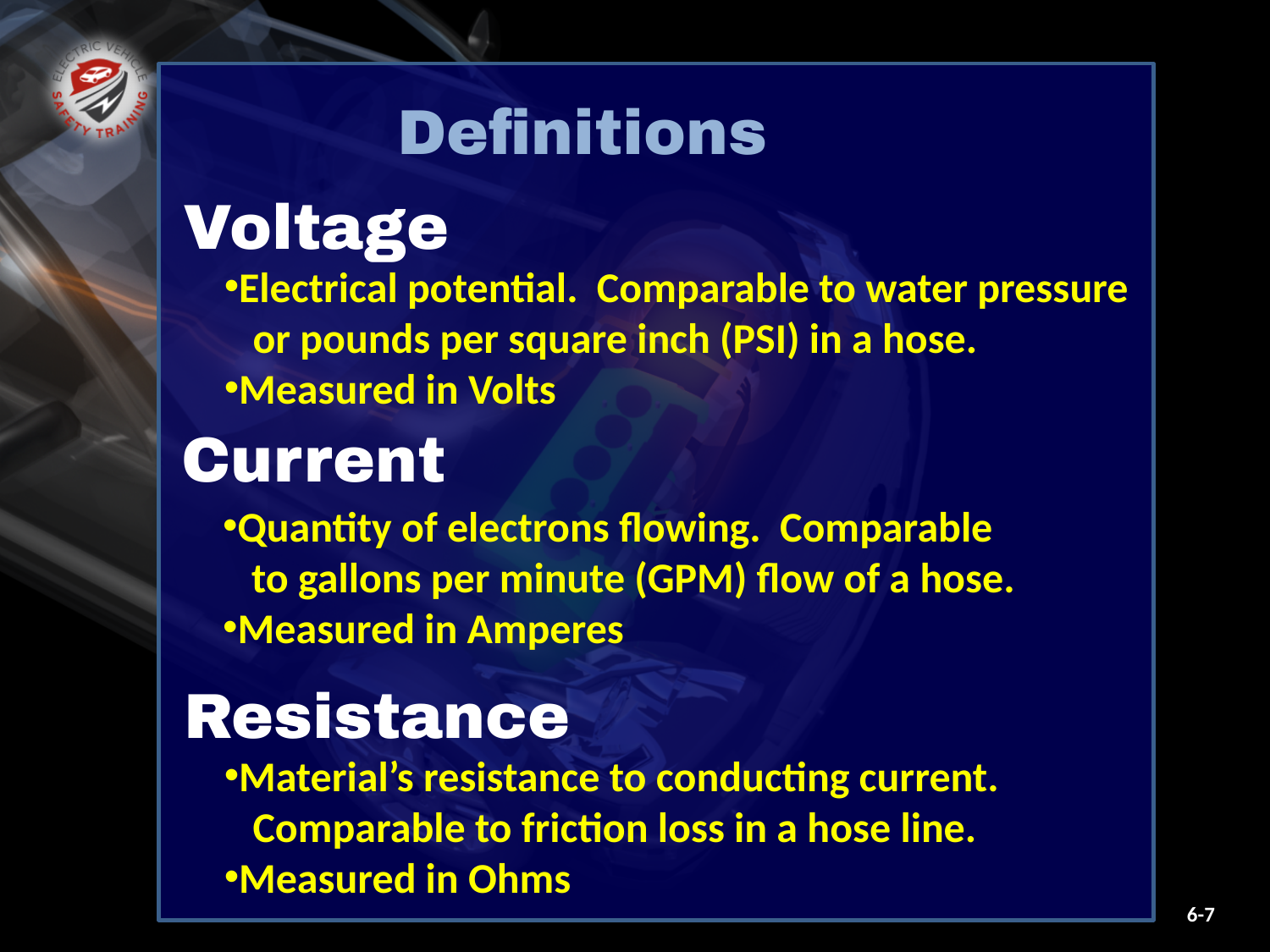

Definitions
Voltage
Electrical potential.  Comparable to water pressure
   or pounds per square inch (PSI) in a hose.
Measured in Volts
Current
Quantity of electrons flowing.  Comparable
   to gallons per minute (GPM) flow of a hose.
Measured in Amperes
Resistance
Material’s resistance to conducting current.
   Comparable to friction loss in a hose line.
Measured in Ohms
6-7